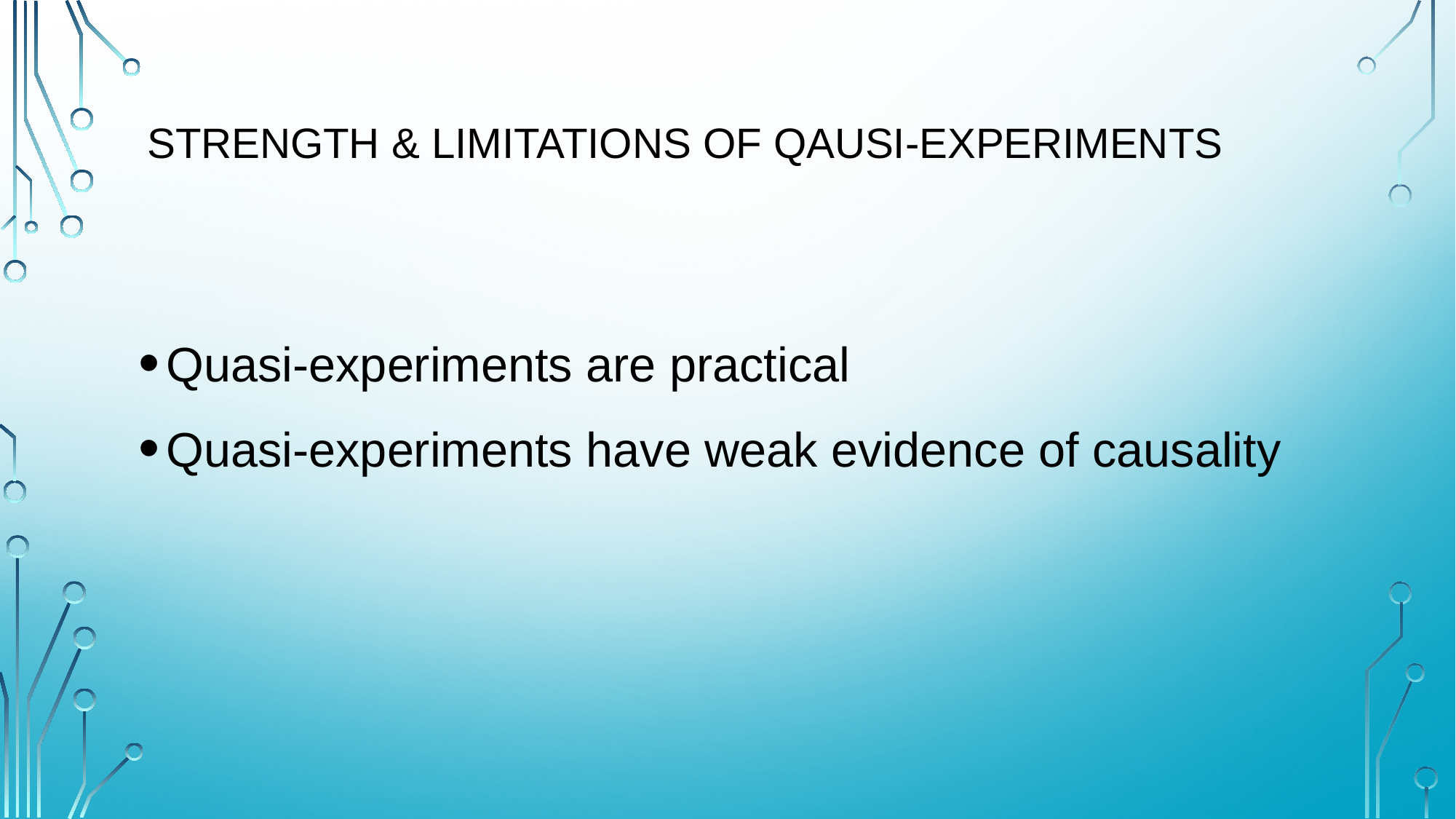

# Strength & limitations of QAUSI-EXPERIMENTs
Quasi-experiments are practical
Quasi-experiments have weak evidence of causality